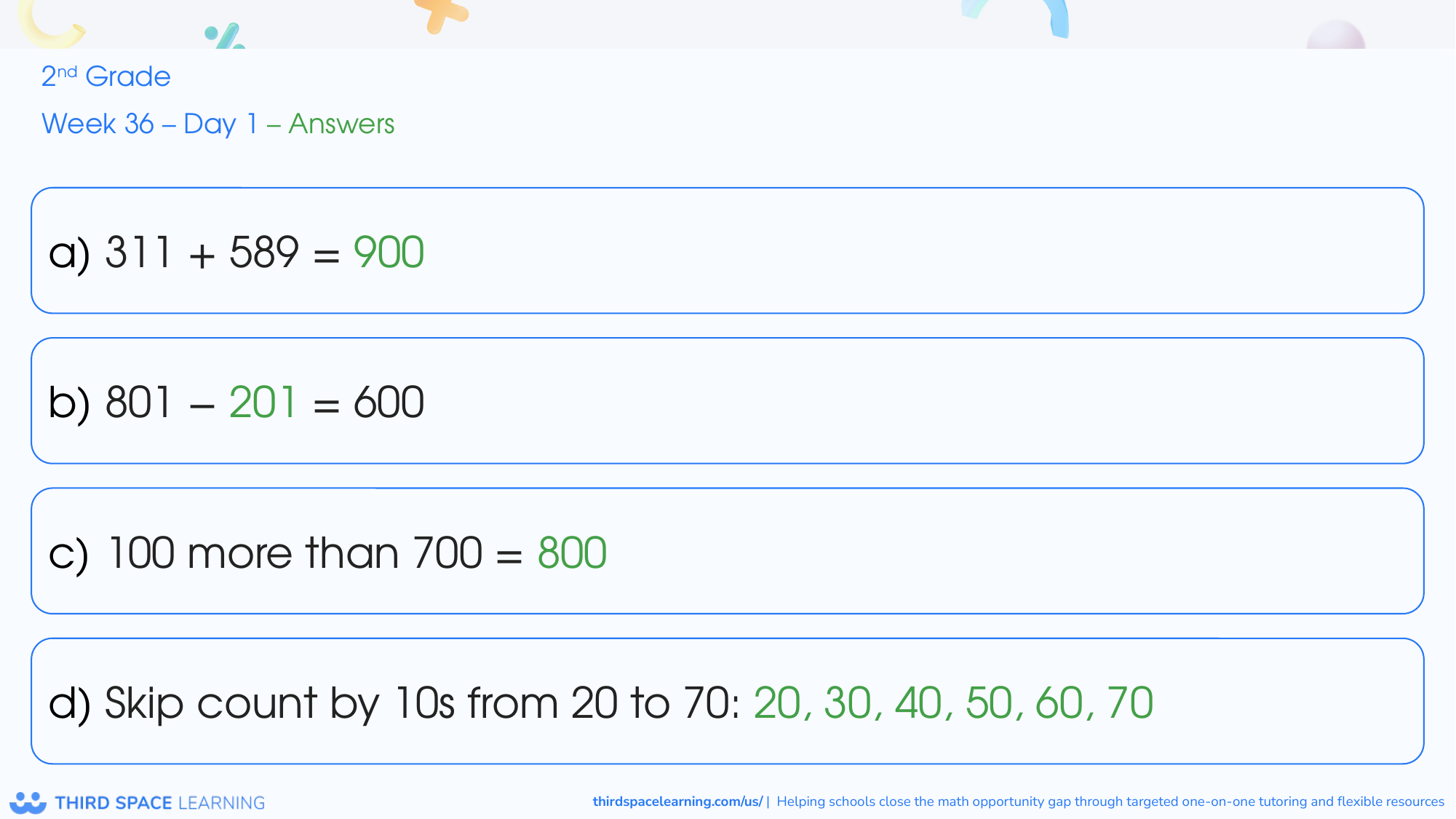

2nd Grade
Week 36 – Day 1 – Answers
311 + 589 = 900
801 − 201 = 600
100 more than 700 = 800
Skip count by 10s from 20 to 70: 20, 30, 40, 50, 60, 70